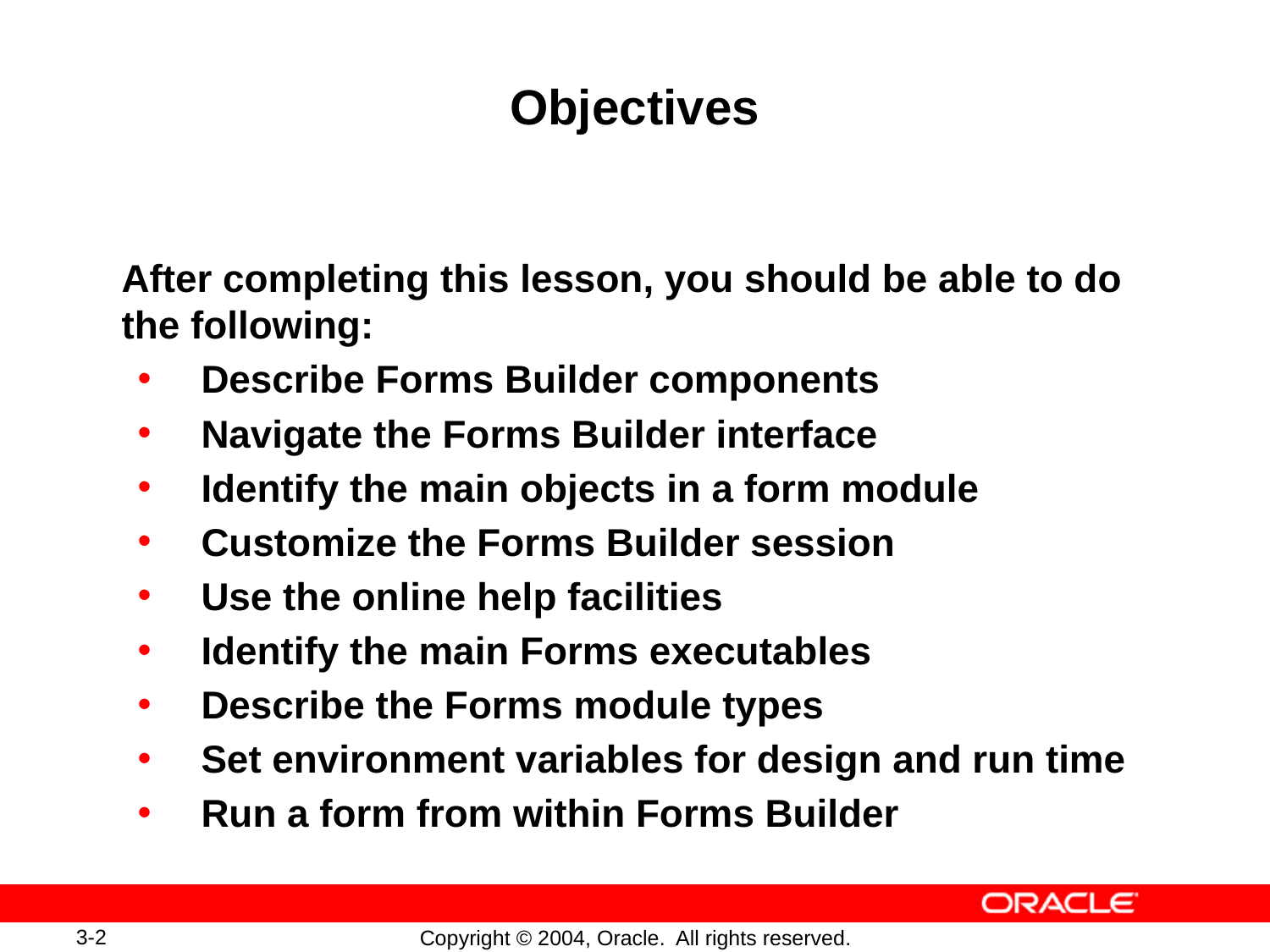

# Objectives
After completing this lesson, you should be able to do the following:
Describe Forms Builder components
Navigate the Forms Builder interface
Identify the main objects in a form module
Customize the Forms Builder session
Use the online help facilities
Identify the main Forms executables
Describe the Forms module types
Set environment variables for design and run time
Run a form from within Forms Builder